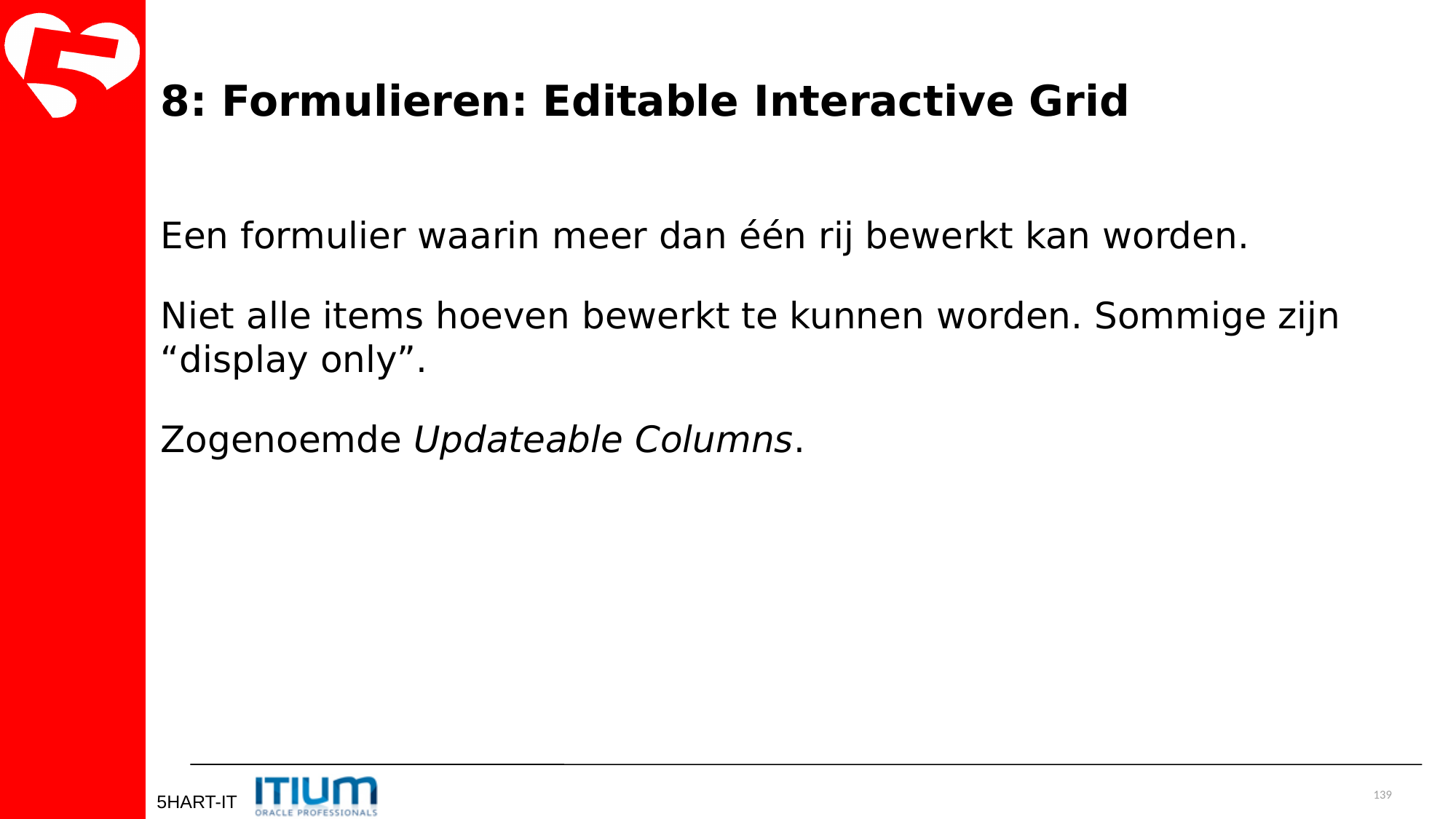

8: Formulieren: Editable Interactive Grid
Een formulier waarin meer dan één rij bewerkt kan worden.
Niet alle items hoeven bewerkt te kunnen worden. Sommige zijn “display only”.
Zogenoemde Updateable Columns.
139